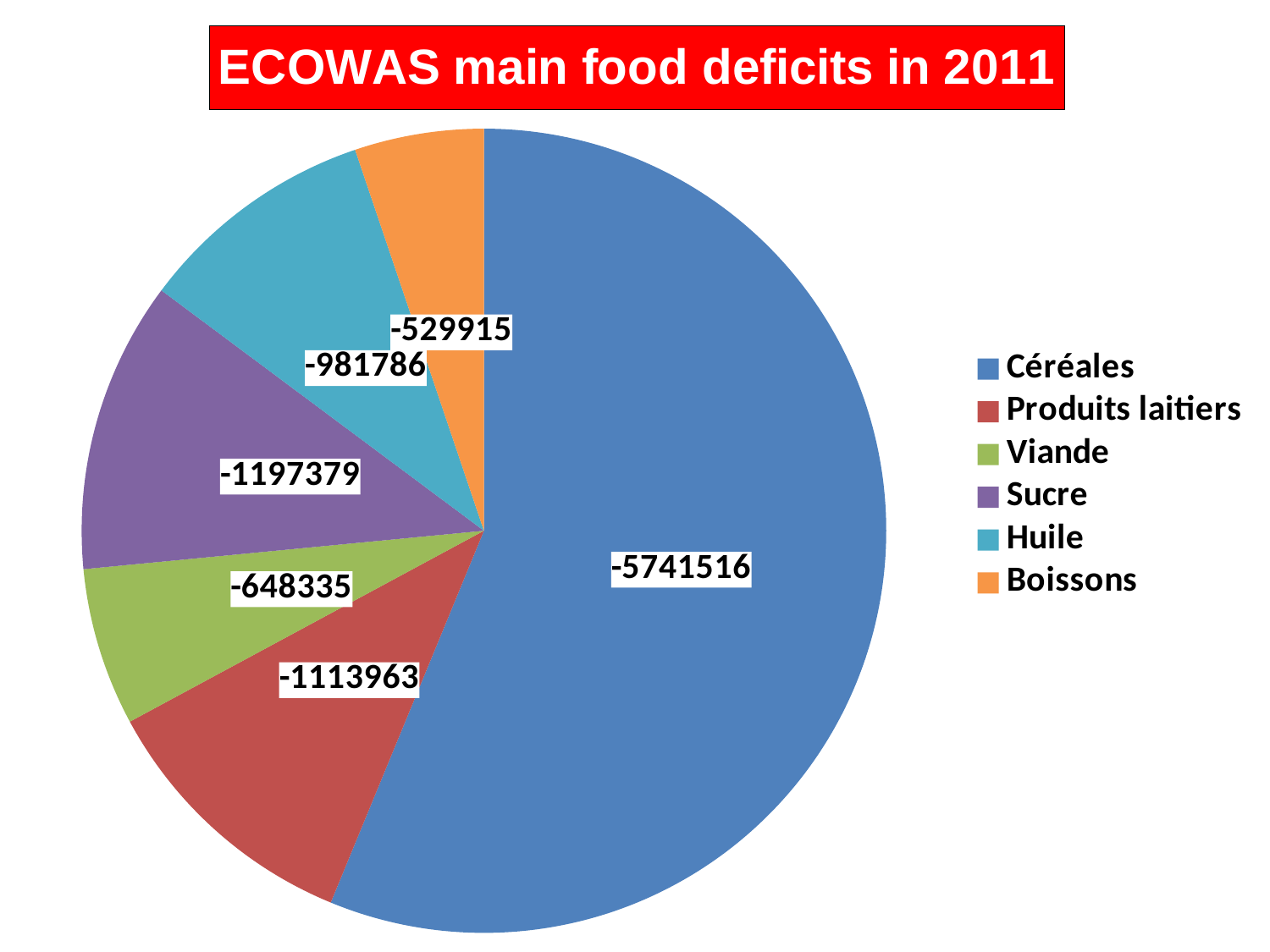

### Chart: ECOWAS main food deficits in 2011

| Category |  |
|---|---|
| Céréales | -5741516.0 |
| Produits laitiers  | -1113963.0 |
| Viande | -648335.0 |
| Sucre | -1197379.0 |
| Huile | -981786.0 |
| Boissons | -529915.0 |